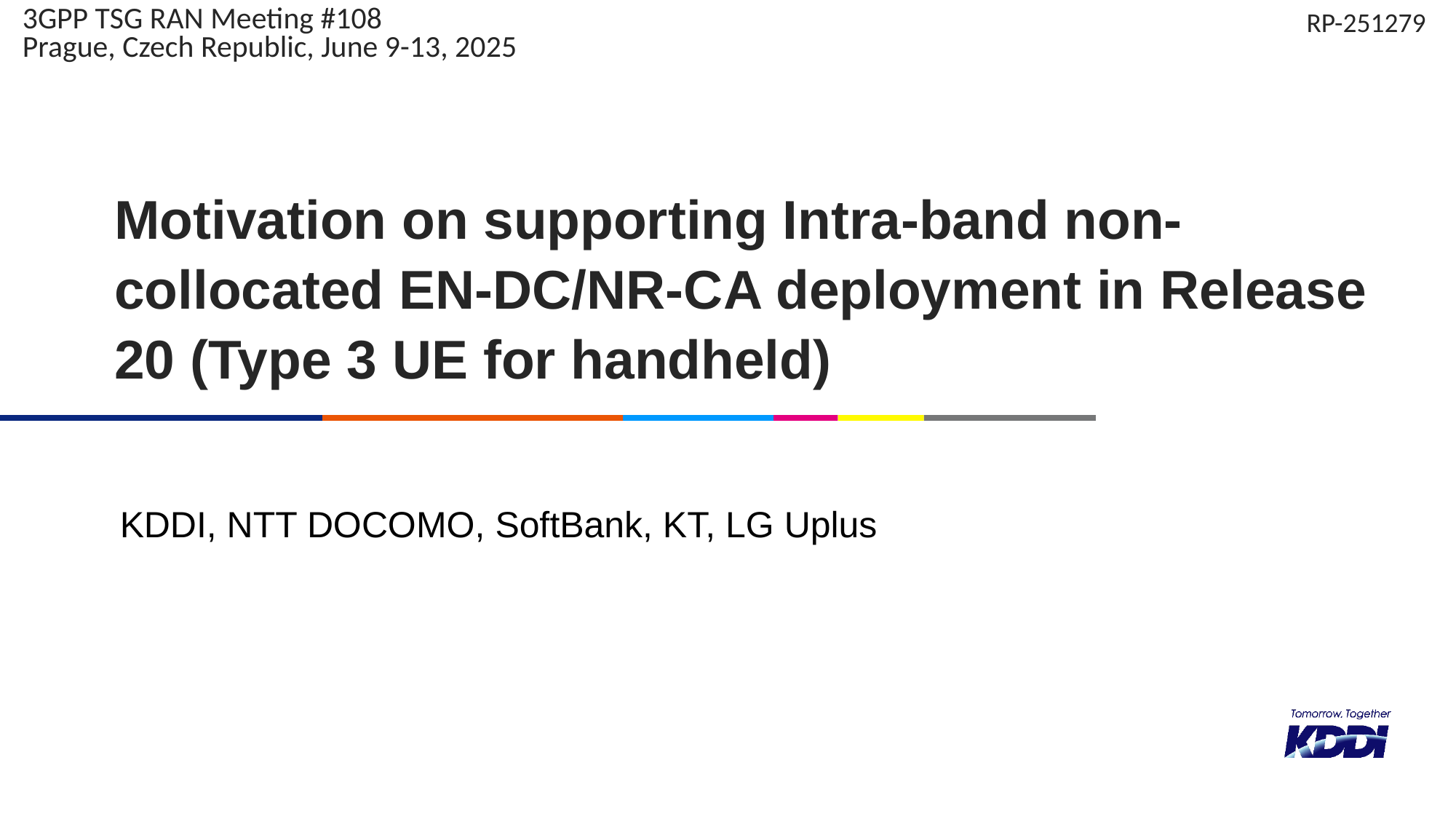

RP-251279
3GPP TSG RAN Meeting #108
Prague, Czech Republic, June 9-13, 2025
# Motivation on supporting Intra-band non-collocated EN-DC/NR-CA deployment in Release 20 (Type 3 UE for handheld)
KDDI, NTT DOCOMO, SoftBank, KT, LG Uplus